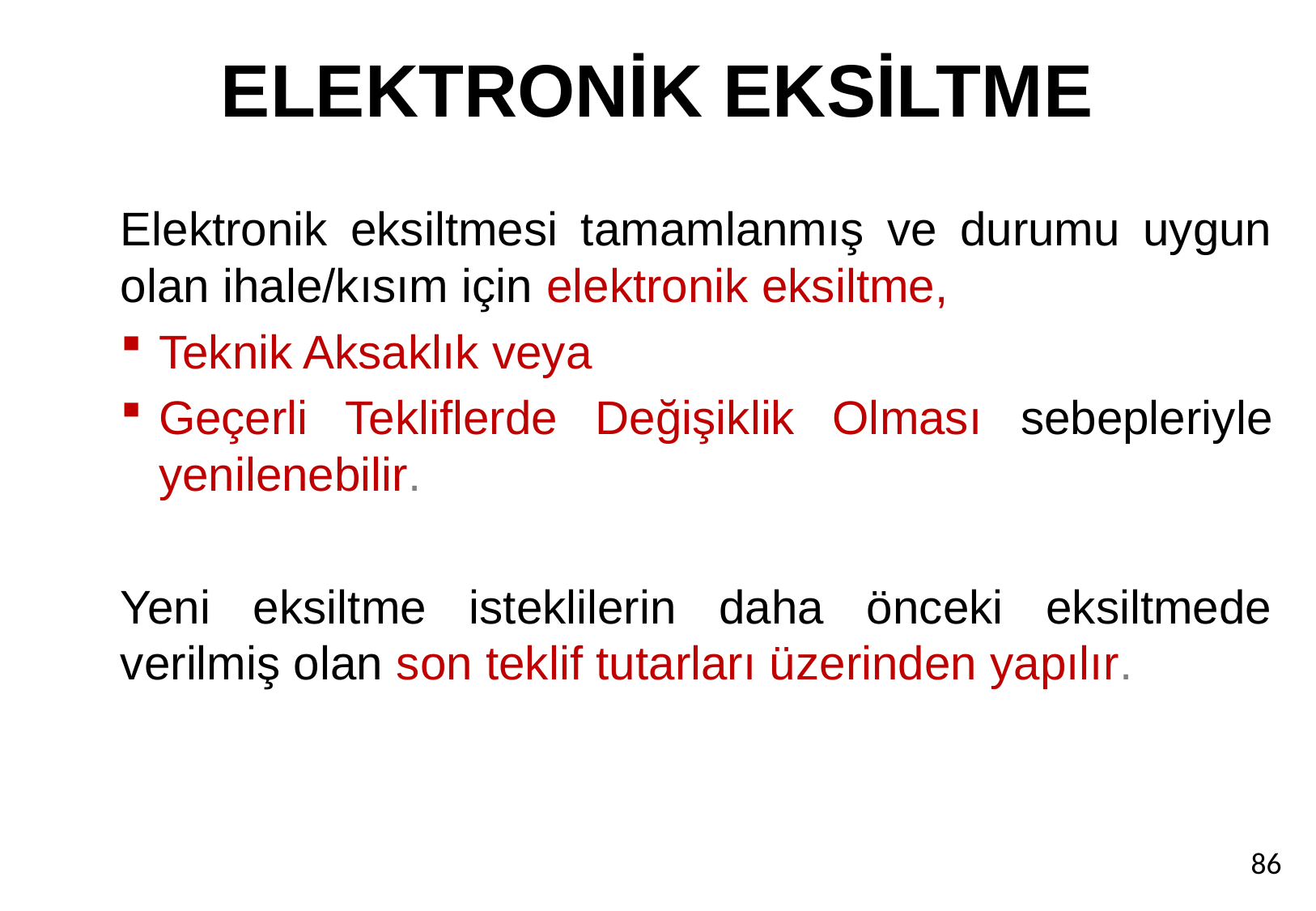

# ELEKTRONİK EKSİLTME
Elektronik eksiltmesi tamamlanmış ve durumu uygun olan ihale/kısım için elektronik eksiltme,
Teknik Aksaklık veya
Geçerli Tekliflerde Değişiklik Olması sebepleriyle yenilenebilir.

Yeni eksiltme isteklilerin daha önceki eksiltmede verilmiş olan son teklif tutarları üzerinden yapılır.

86